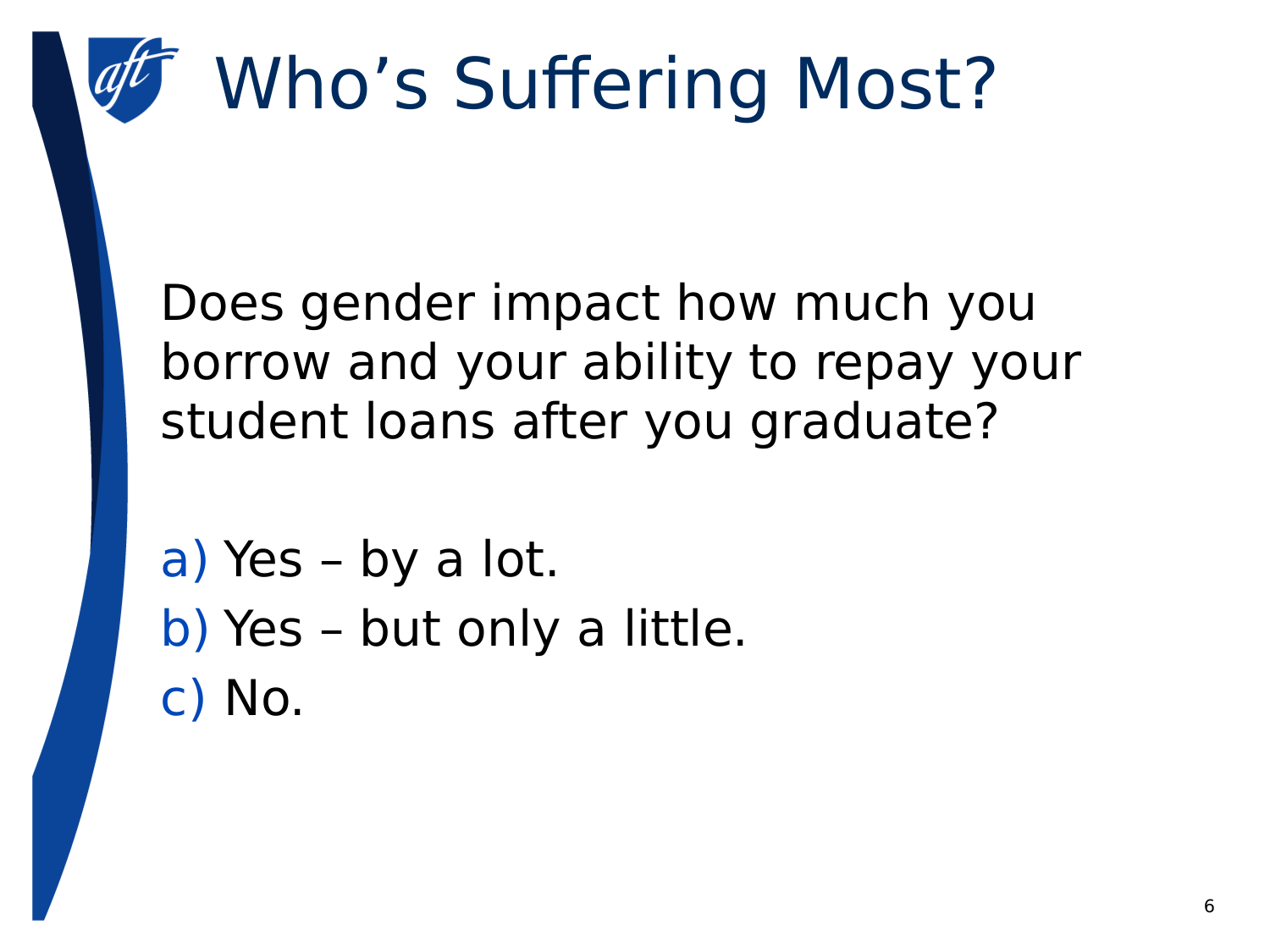

# Who’s Suffering Most?
Does gender impact how much you borrow and your ability to repay your student loans after you graduate?

Yes – by a lot.
Yes – but only a little.
No.

6